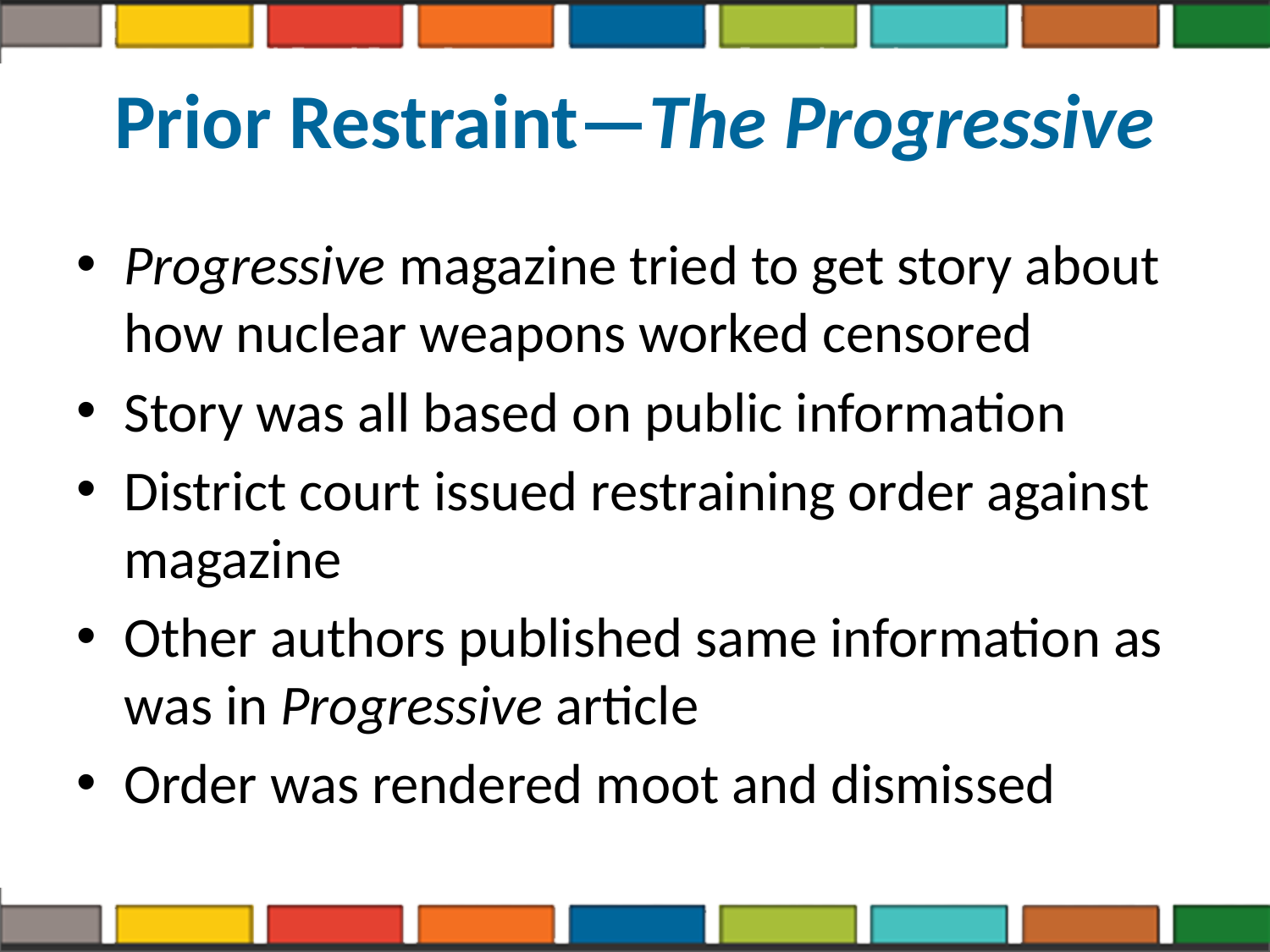

# Prior Restraint—The Progressive
Progressive magazine tried to get story about how nuclear weapons worked censored
Story was all based on public information
District court issued restraining order against magazine
Other authors published same information as was in Progressive article
Order was rendered moot and dismissed